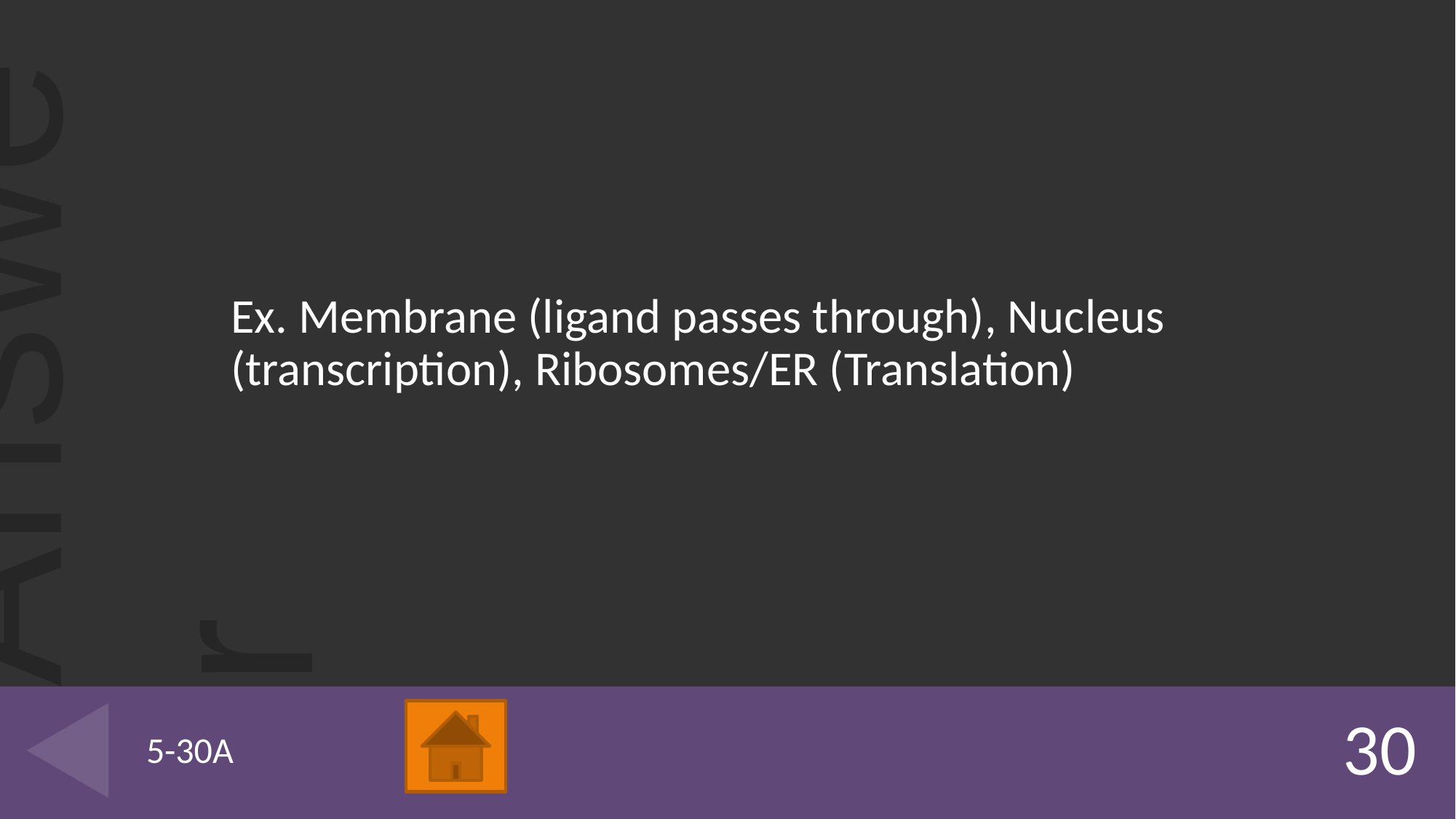

Ex. Membrane (ligand passes through), Nucleus (transcription), Ribosomes/ER (Translation)

# 5-30A
30